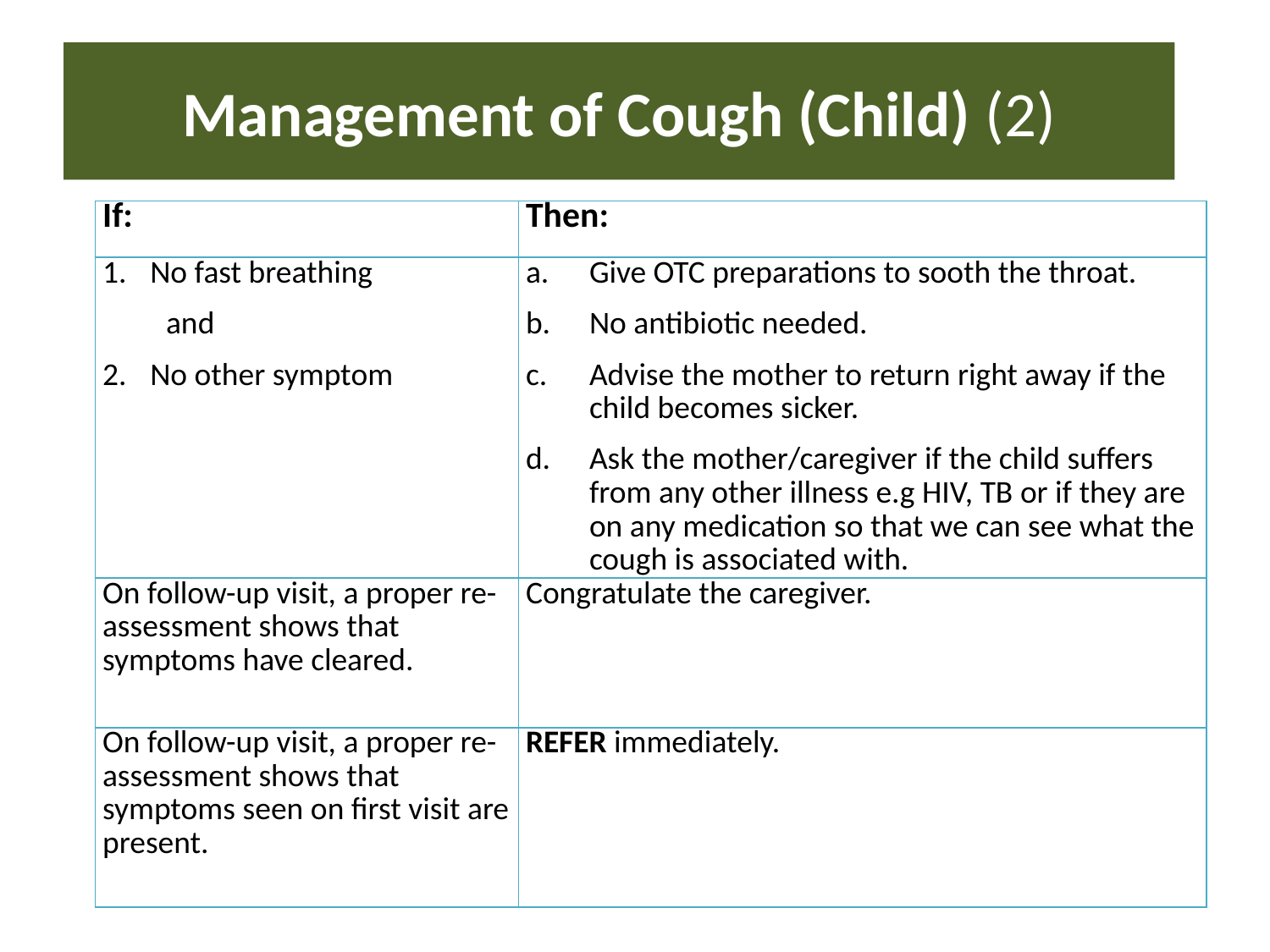

# Management of Cough (Child) (2)
| If: | Then: |
| --- | --- |
| No fast breathing and No other symptom | Give OTC preparations to sooth the throat. No antibiotic needed. Advise the mother to return right away if the child becomes sicker. Ask the mother/caregiver if the child suffers from any other illness e.g HIV, TB or if they are on any medication so that we can see what the cough is associated with. |
| On follow-up visit, a proper re-assessment shows that symptoms have cleared. | Congratulate the caregiver. |
| On follow-up visit, a proper re-assessment shows that symptoms seen on first visit are present. | REFER immediately. |